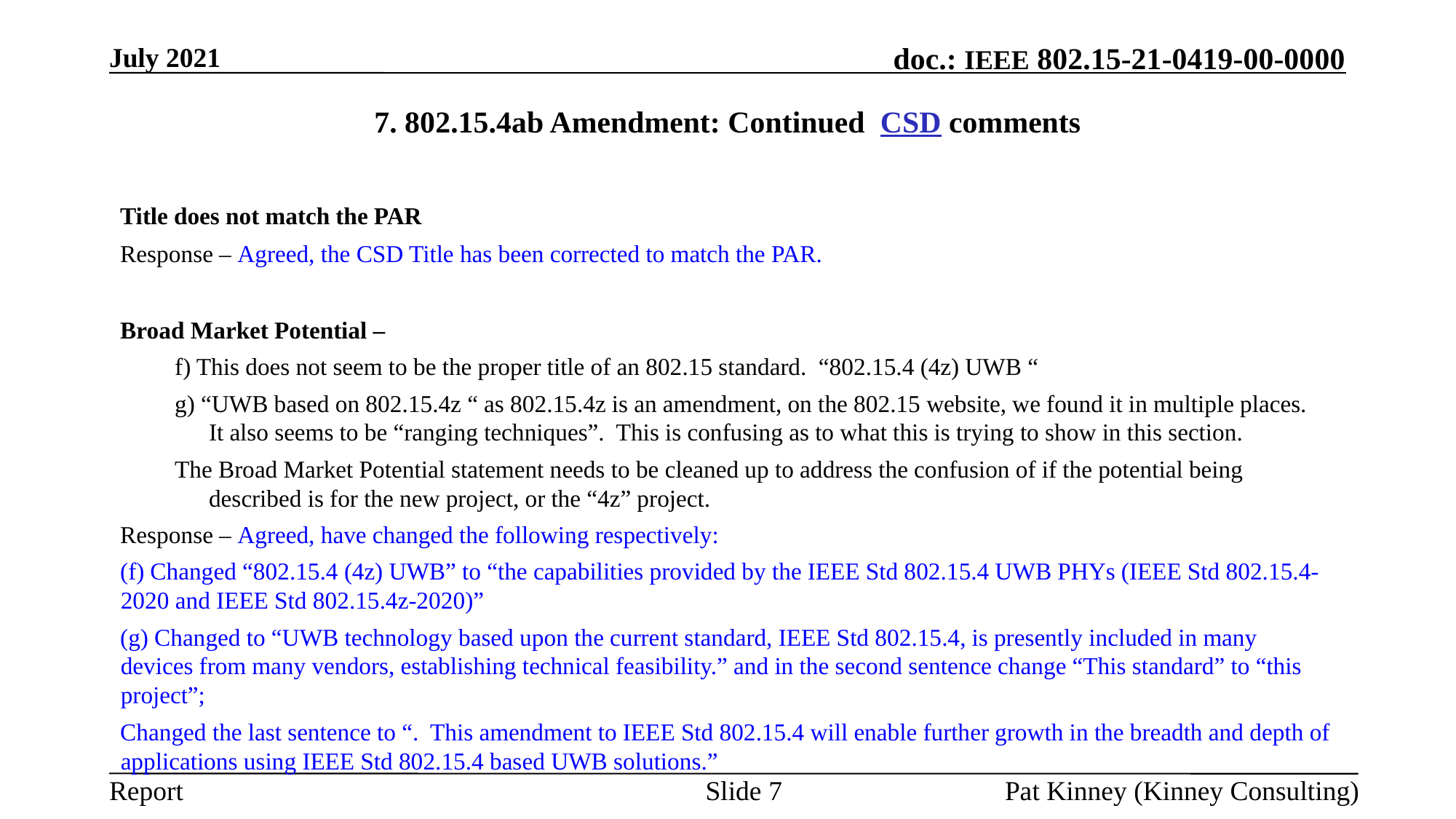

July 2021
# 7. 802.15.4ab Amendment: Continued  CSD comments
Title does not match the PAR
Response – Agreed, the CSD Title has been corrected to match the PAR.

Broad Market Potential –
f) This does not seem to be the proper title of an 802.15 standard.  “802.15.4 (4z) UWB “
g) “UWB based on 802.15.4z “ as 802.15.4z is an amendment, on the 802.15 website, we found it in multiple places.  It also seems to be “ranging techniques”.  This is confusing as to what this is trying to show in this section.
The Broad Market Potential statement needs to be cleaned up to address the confusion of if the potential being described is for the new project, or the “4z” project.
Response – Agreed, have changed the following respectively:
(f) Changed “802.15.4 (4z) UWB” to “the capabilities provided by the IEEE Std 802.15.4 UWB PHYs (IEEE Std 802.15.4-2020 and IEEE Std 802.15.4z-2020)”
(g) Changed to “UWB technology based upon the current standard, IEEE Std 802.15.4, is presently included in many devices from many vendors, establishing technical feasibility.” and in the second sentence change “This standard” to “this project”;
Changed the last sentence to “.  This amendment to IEEE Std 802.15.4 will enable further growth in the breadth and depth of applications using IEEE Std 802.15.4 based UWB solutions.”

Pat Kinney (Kinney Consulting)
Slide 7